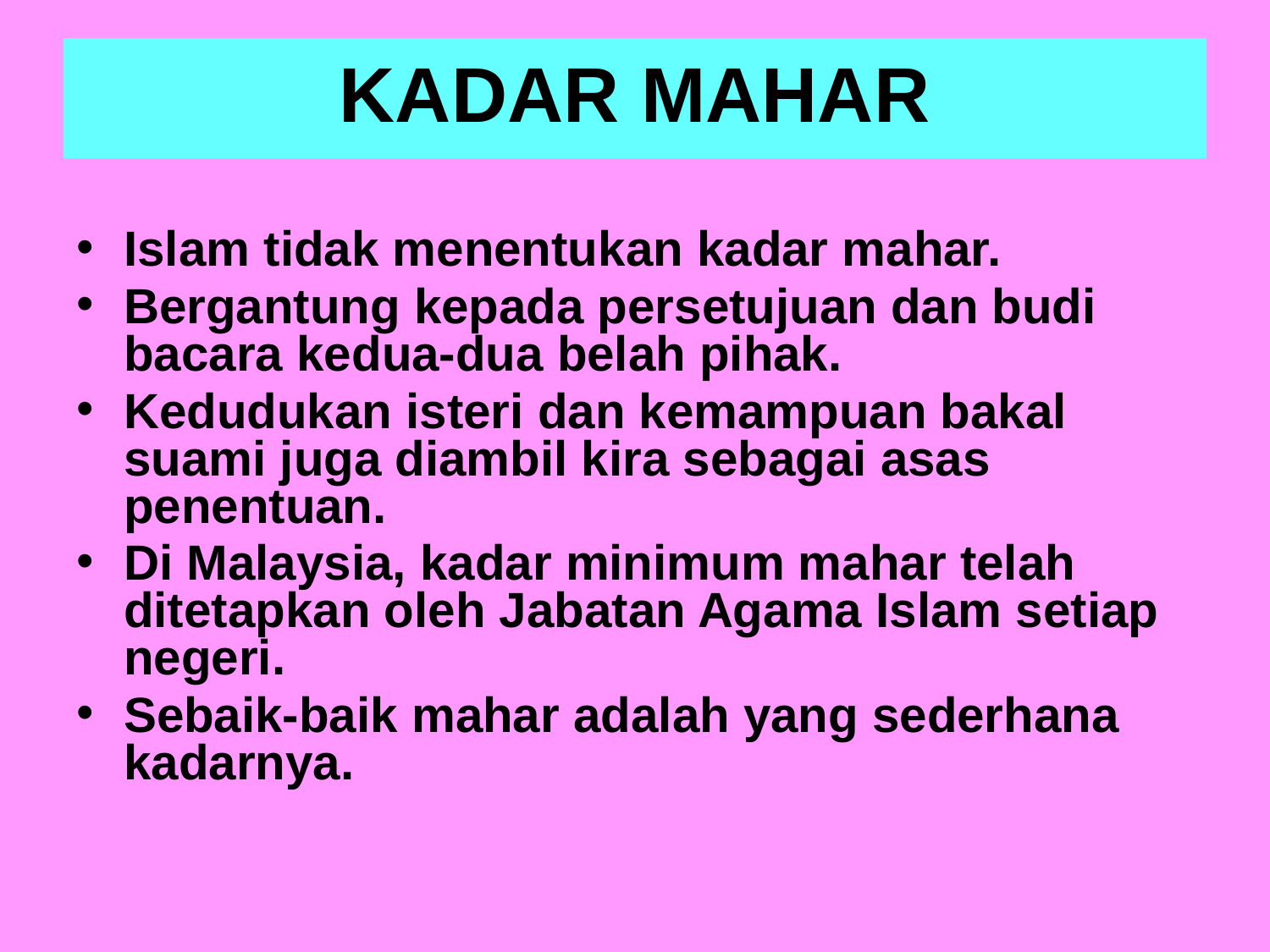

# KADAR MAHAR
Islam tidak menentukan kadar mahar.
Bergantung kepada persetujuan dan budi bacara kedua-dua belah pihak.
Kedudukan isteri dan kemampuan bakal suami juga diambil kira sebagai asas penentuan.
Di Malaysia, kadar minimum mahar telah ditetapkan oleh Jabatan Agama Islam setiap negeri.
Sebaik-baik mahar adalah yang sederhana kadarnya.